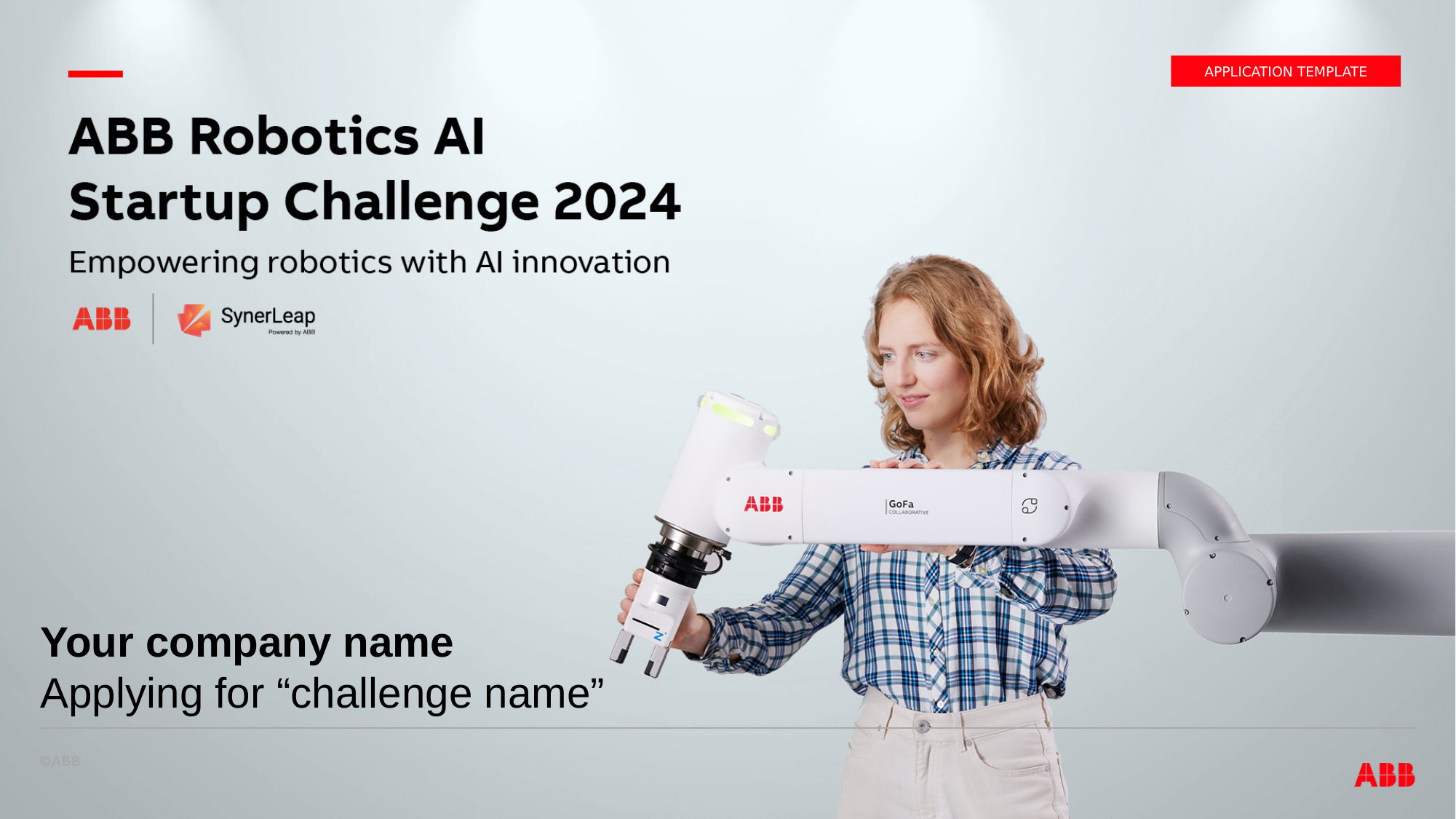

APPLICATION TEMPLATE
# Your company name Applying for “challenge name”